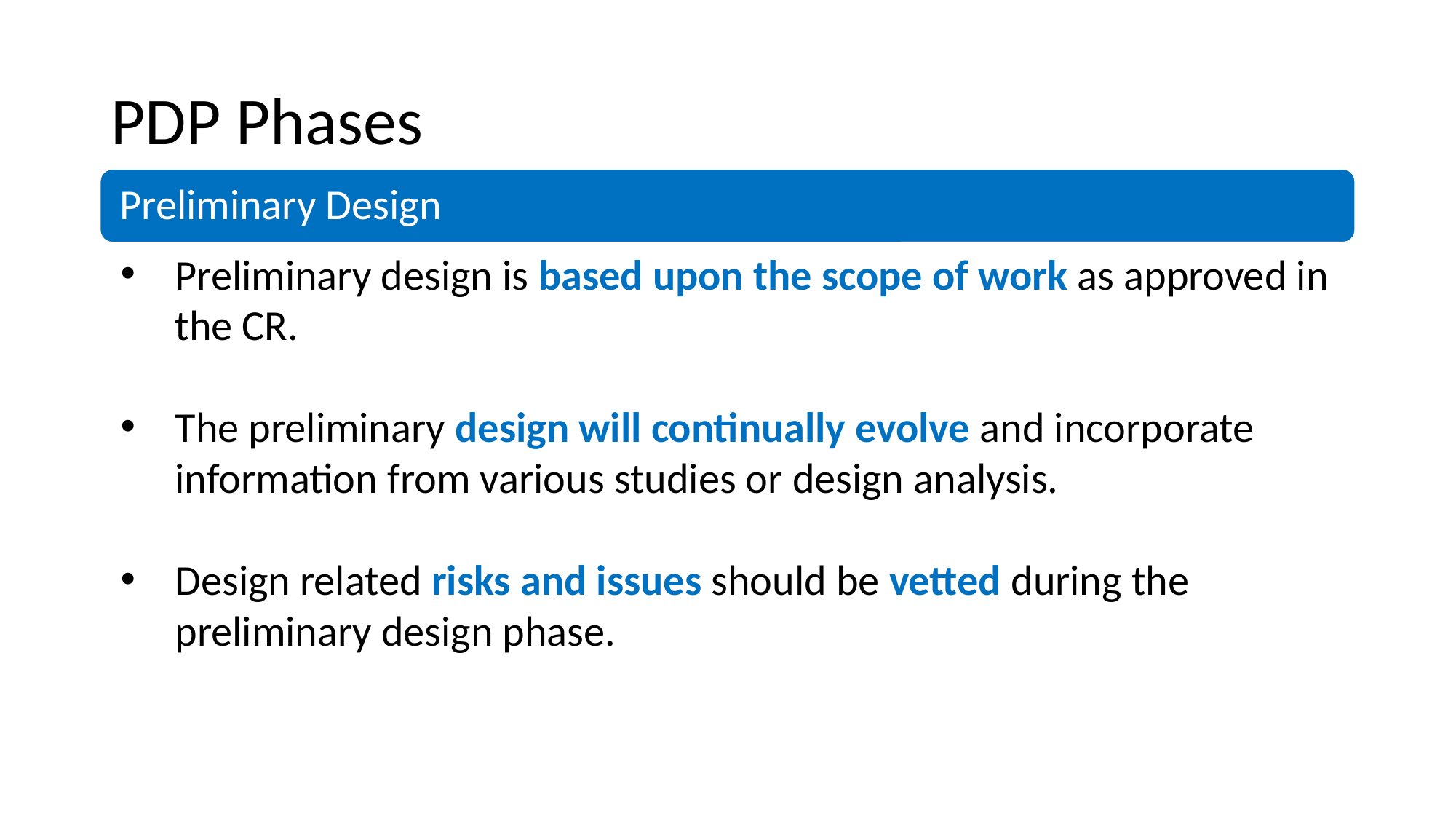

# PDP Phases
Preliminary Design
Preliminary design is based upon the scope of work as approved in the CR.

The preliminary design will continually evolve and incorporate information from various studies or design analysis.

Design related risks and issues should be vetted during the preliminary design phase.